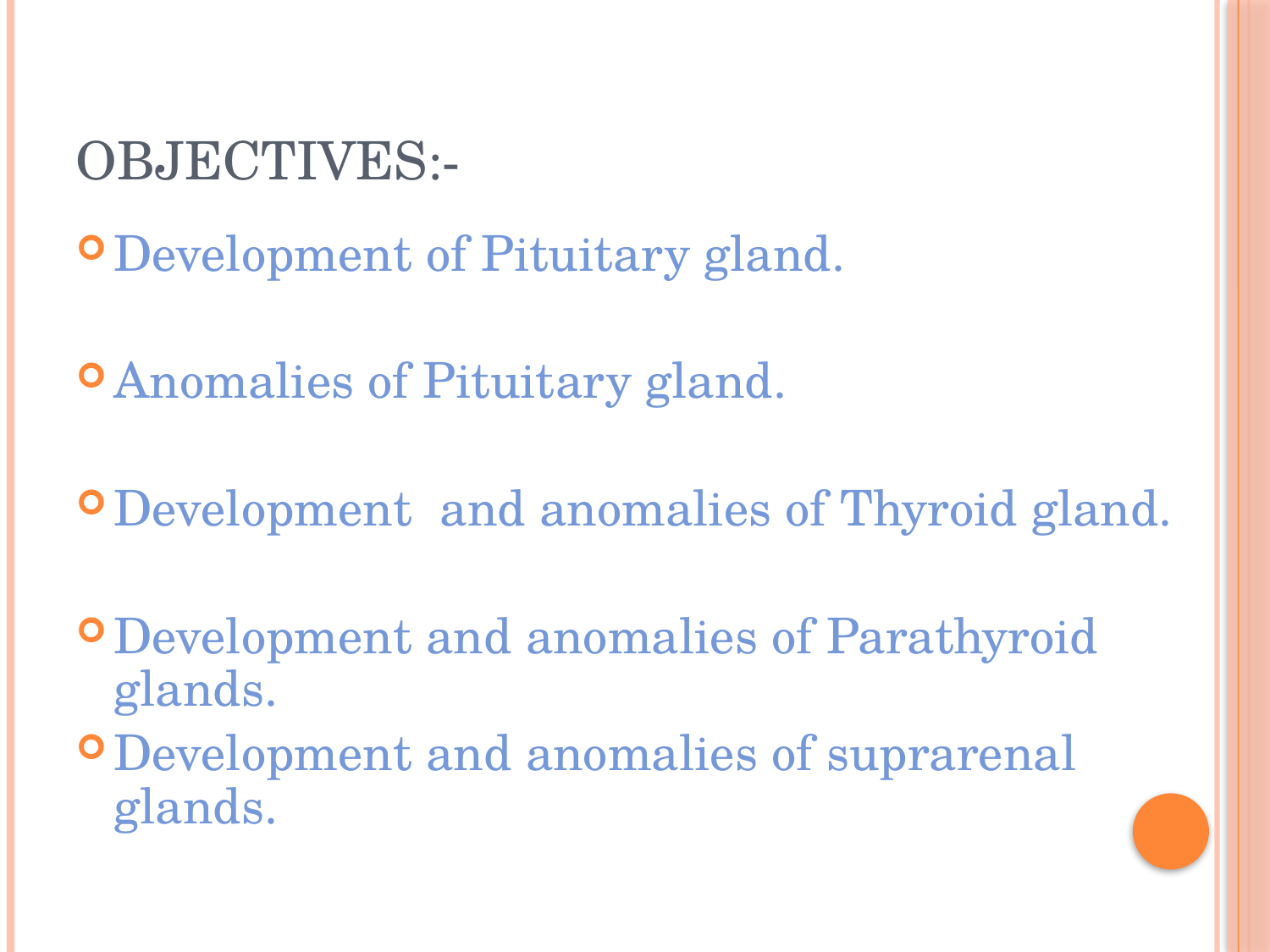

# Objectives:-
Development of Pituitary gland.

Anomalies of Pituitary gland.

Development  and anomalies of Thyroid gland.

Development and anomalies of Parathyroid glands.
Development and anomalies of suprarenal glands.